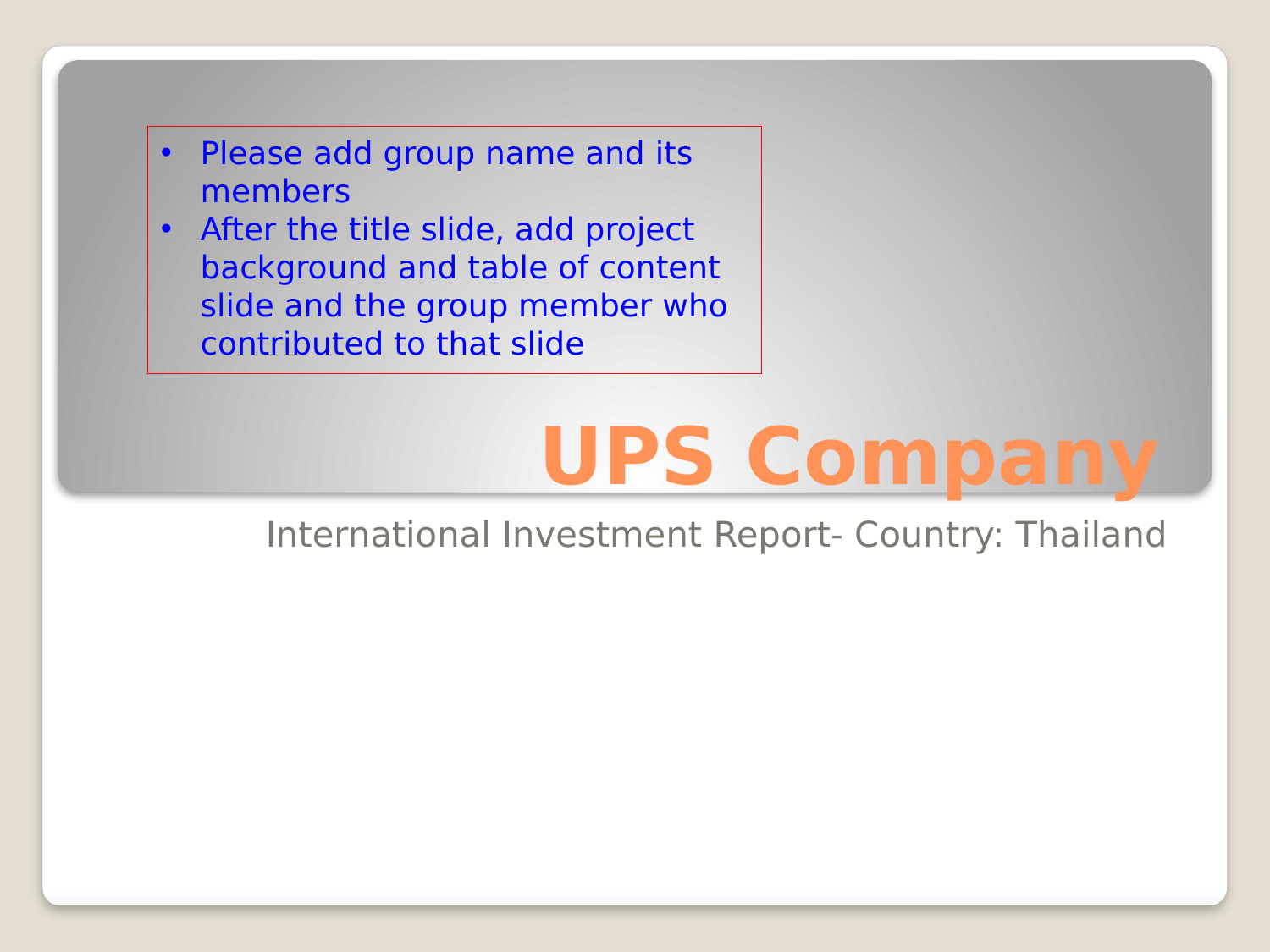

Please add group name and its members
After the title slide, add project background and table of content slide and the group member who contributed to that slide
# UPS Company
International Investment Report- Country: Thailand